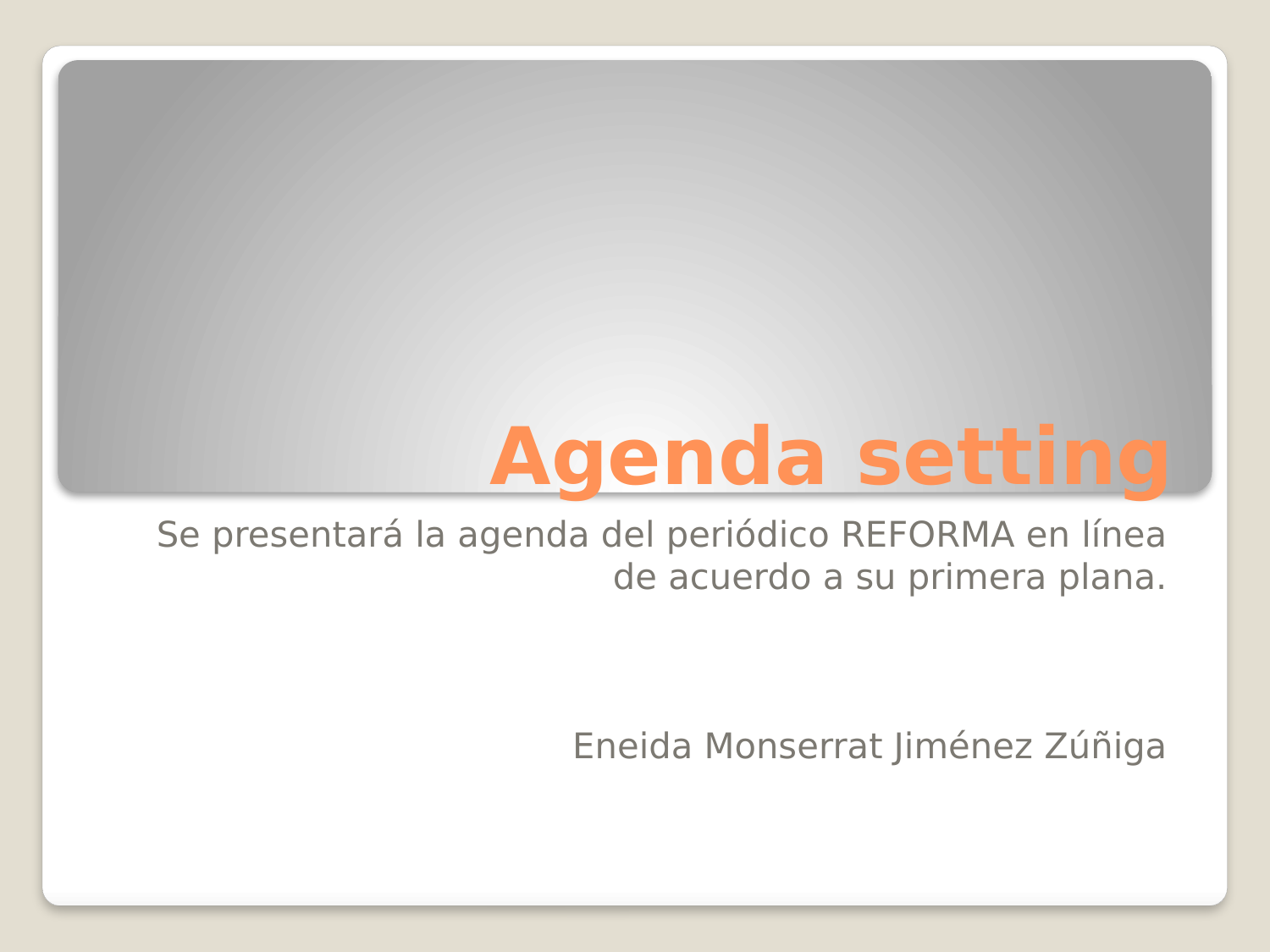

# Agenda setting
Se presentará la agenda del periódico REFORMA en línea de acuerdo a su primera plana.

Eneida Monserrat Jiménez Zúñiga